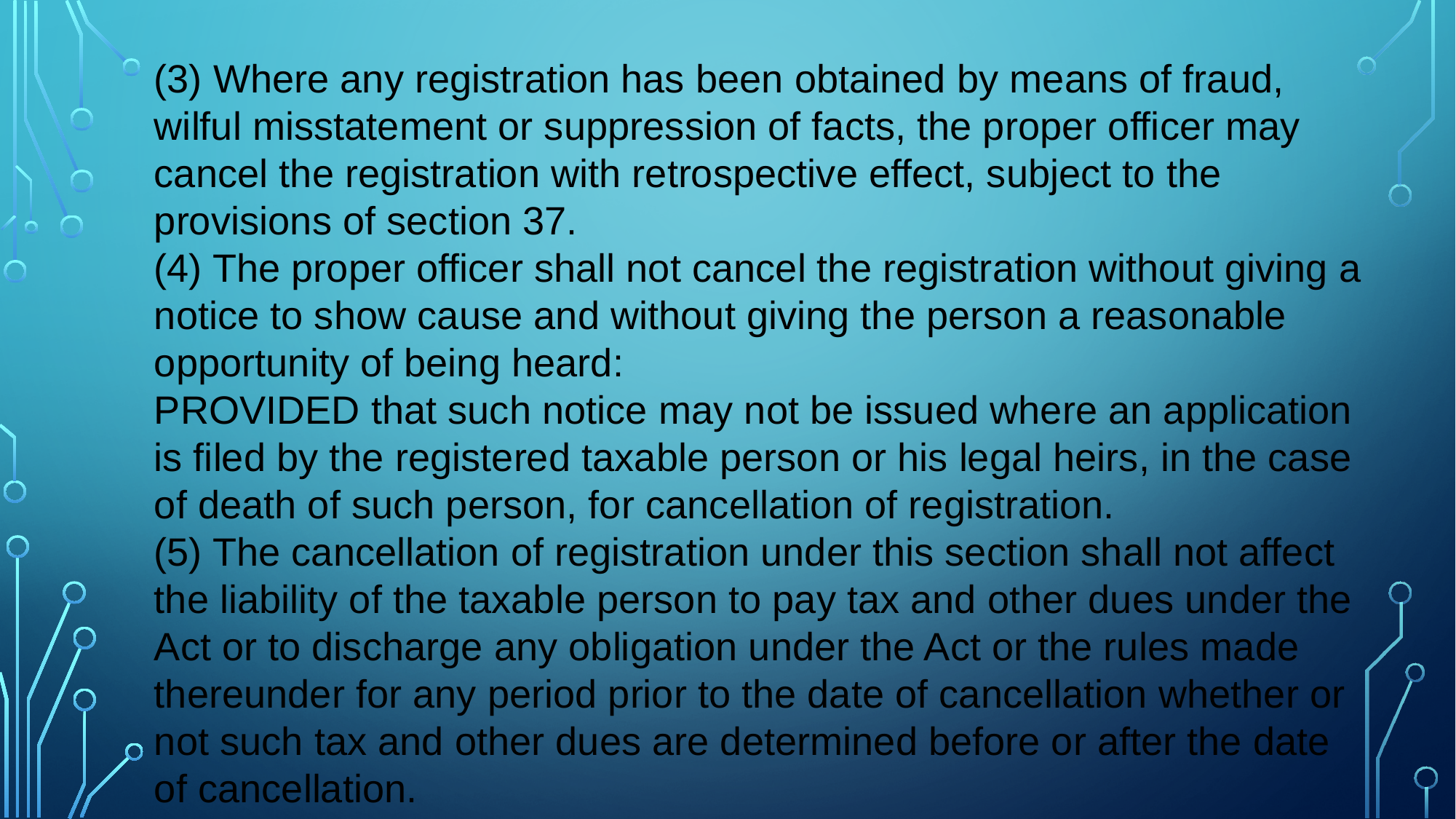

(3) Where any registration has been obtained by means of fraud, wilful misstatement or suppression of facts, the proper officer may cancel the registration with retrospective effect, subject to the provisions of section 37.
(4) The proper officer shall not cancel the registration without giving a notice to show cause and without giving the person a reasonable opportunity of being heard:
PROVIDED that such notice may not be issued where an application is filed by the registered taxable person or his legal heirs, in the case of death of such person, for cancellation of registration.
(5) The cancellation of registration under this section shall not affect the liability of the taxable person to pay tax and other dues under the Act or to discharge any obligation under the Act or the rules made thereunder for any period prior to the date of cancellation whether or not such tax and other dues are determined before or after the date of cancellation.